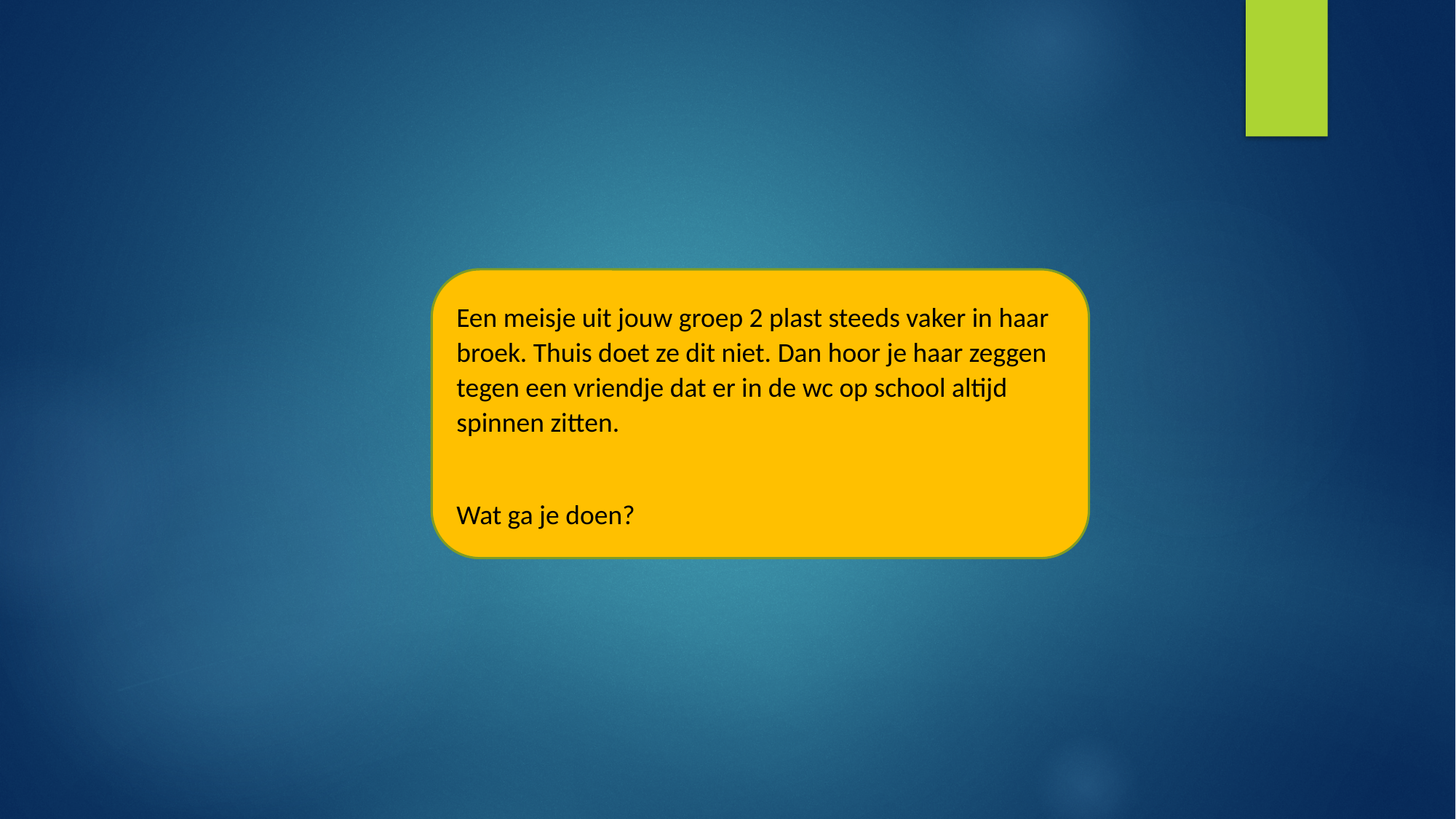

Een meisje uit jouw groep 2 plast steeds vaker in haar broek. Thuis doet ze dit niet. Dan hoor je haar zeggen tegen een vriendje dat er in de wc op school altijd spinnen zitten.

Wat ga je doen?